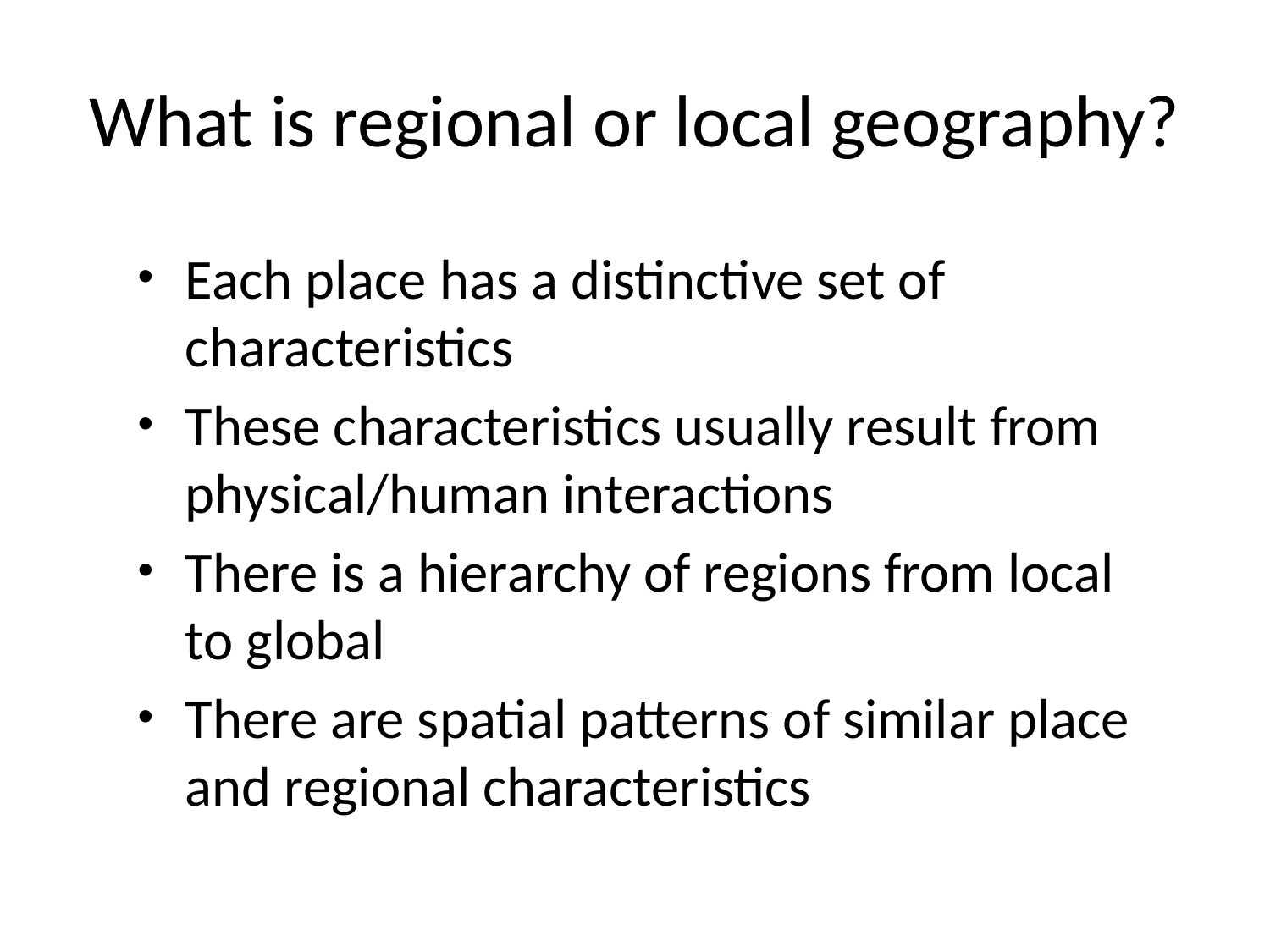

# What is regional or local geography?
Each place has a distinctive set of characteristics
These characteristics usually result from physical/human interactions
There is a hierarchy of regions from local to global
There are spatial patterns of similar place and regional characteristics